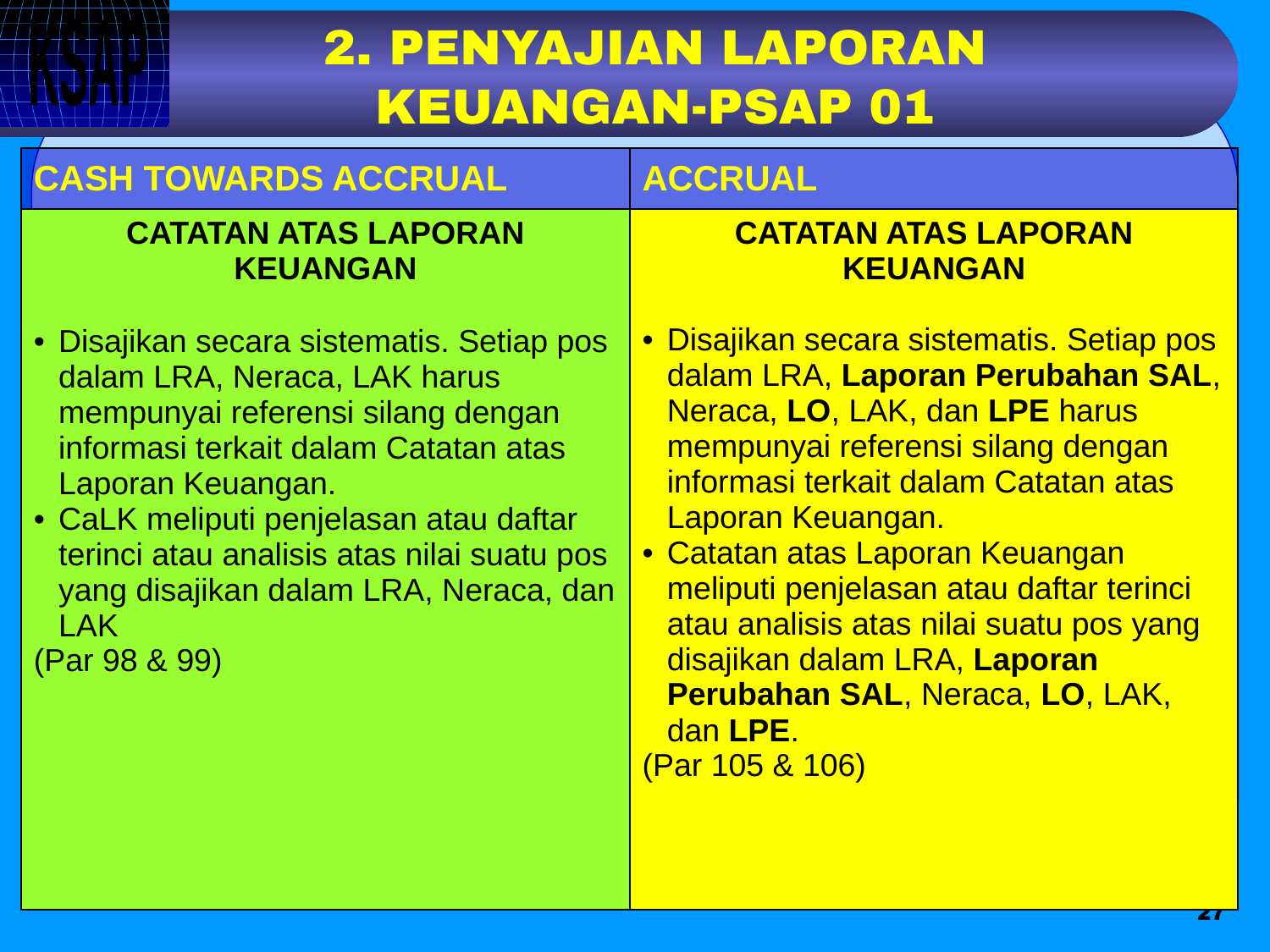

# 2. PENYAJIAN LAPORAN KEUANGAN-PSAP 01
| CASH TOWARDS ACCRUAL | ACCRUAL |
| --- | --- |
| CATATAN ATAS LAPORAN KEUANGAN Disajikan secara sistematis. Setiap pos dalam LRA, Neraca, LAK harus mempunyai referensi silang dengan informasi terkait dalam Catatan atas Laporan Keuangan. CaLK meliputi penjelasan atau daftar terinci atau analisis atas nilai suatu pos yang disajikan dalam LRA, Neraca, dan LAK (Par 98 & 99) | CATATAN ATAS LAPORAN KEUANGAN Disajikan secara sistematis. Setiap pos dalam LRA, Laporan Perubahan SAL, Neraca, LO, LAK, dan LPE harus mempunyai referensi silang dengan informasi terkait dalam Catatan atas Laporan Keuangan. Catatan atas Laporan Keuangan meliputi penjelasan atau daftar terinci atau analisis atas nilai suatu pos yang disajikan dalam LRA, Laporan Perubahan SAL, Neraca, LO, LAK, dan LPE. (Par 105 & 106) |
27